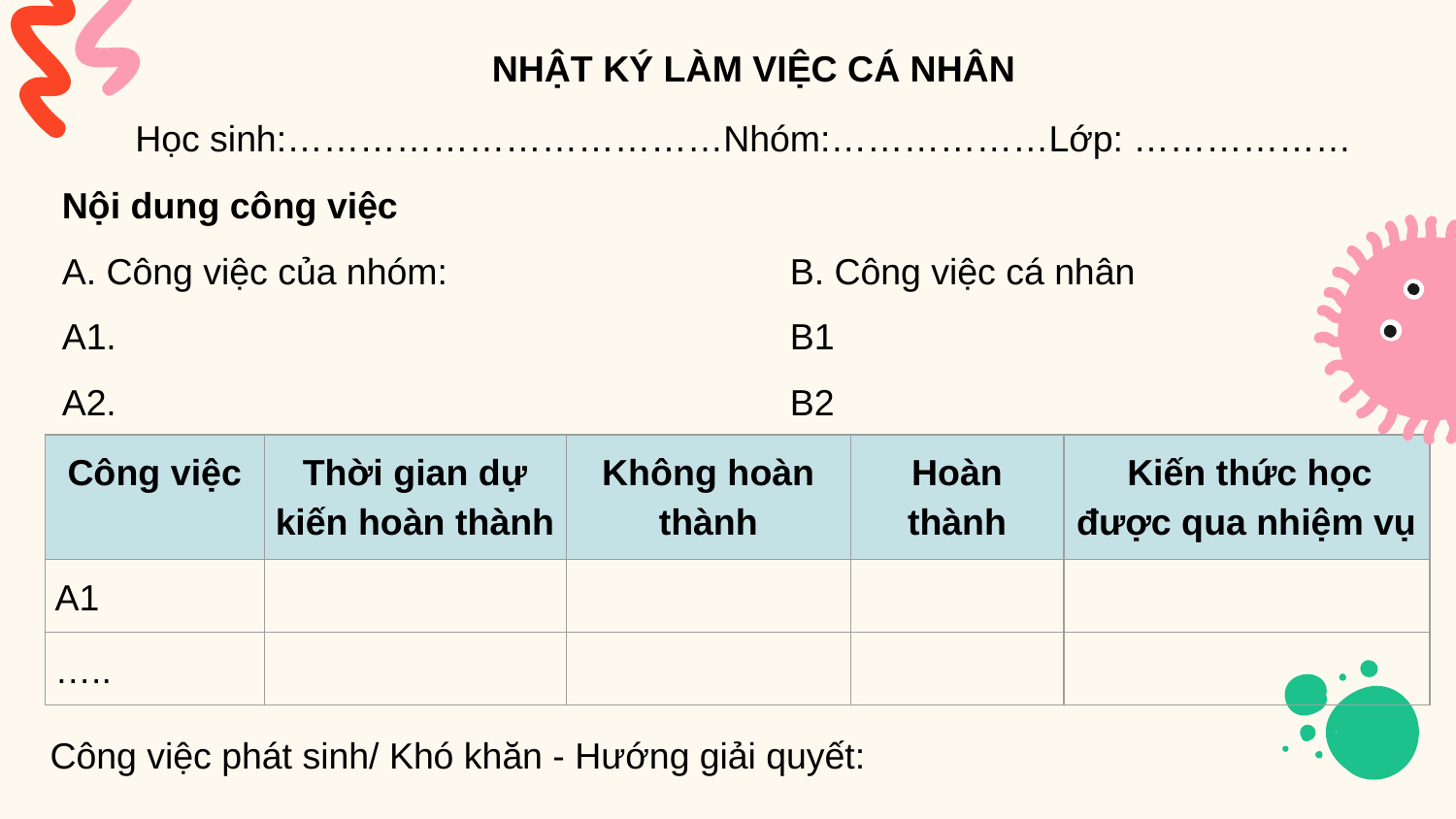

NHẬT KÝ LÀM VIỆC CÁ NHÂN
Học sinh:………………………………Nhóm:………………Lớp: ………………
Nội dung công việc
A. Công việc của nhóm:			B. Công việc cá nhân
A1.					B1
A2.					B2

| Công việc | Thời gian dự kiến hoàn thành | Không hoàn thành | Hoàn thành | Kiến thức học được qua nhiệm vụ |
| --- | --- | --- | --- | --- |
| A1 |  |  |  |  |
| ….. |  |  |  |  |
Công việc phát sinh/ Khó khăn - Hướng giải quyết: